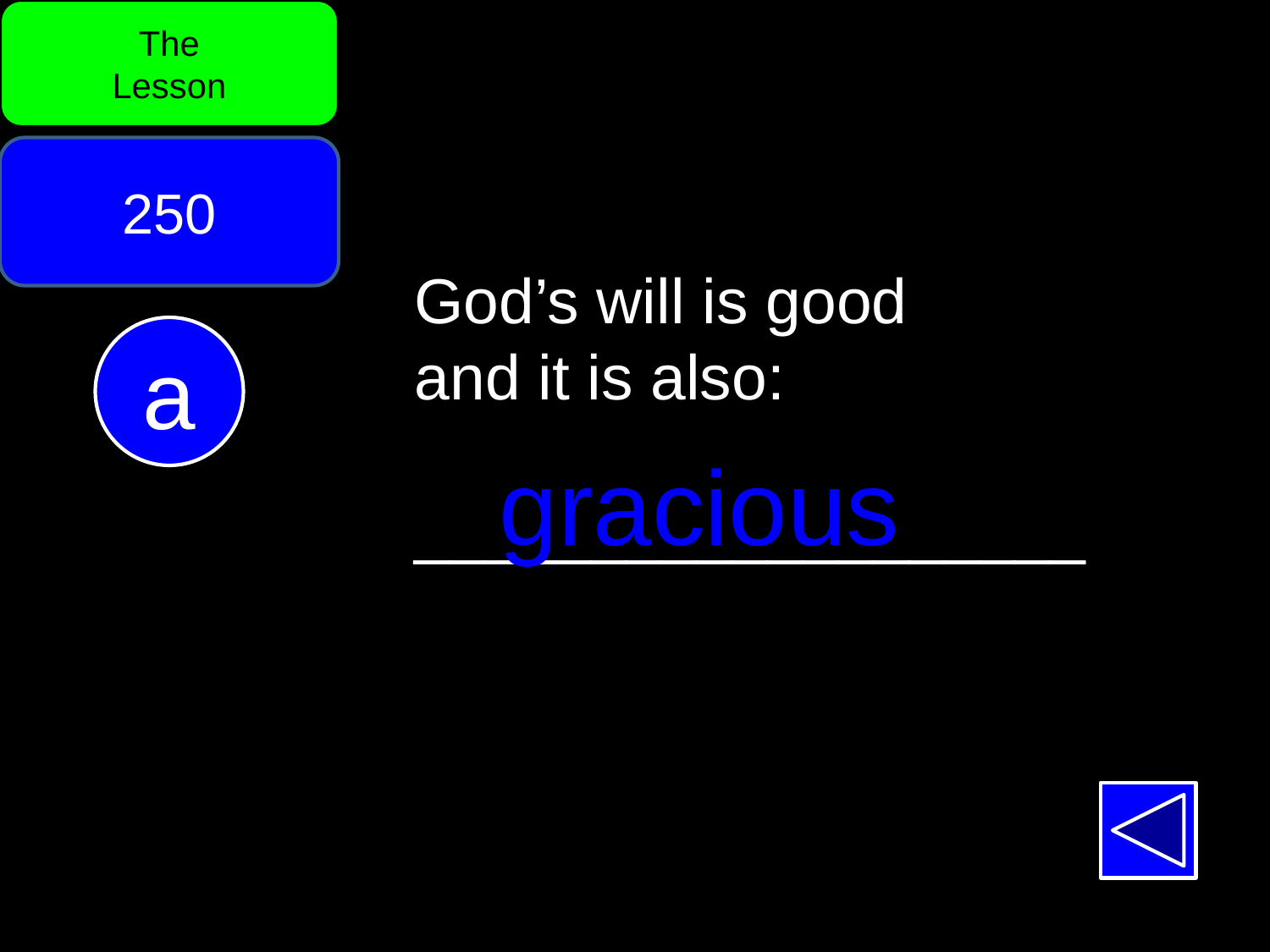

The
Lesson
250
God’s will is good
and it is also:

___________________
a
gracious